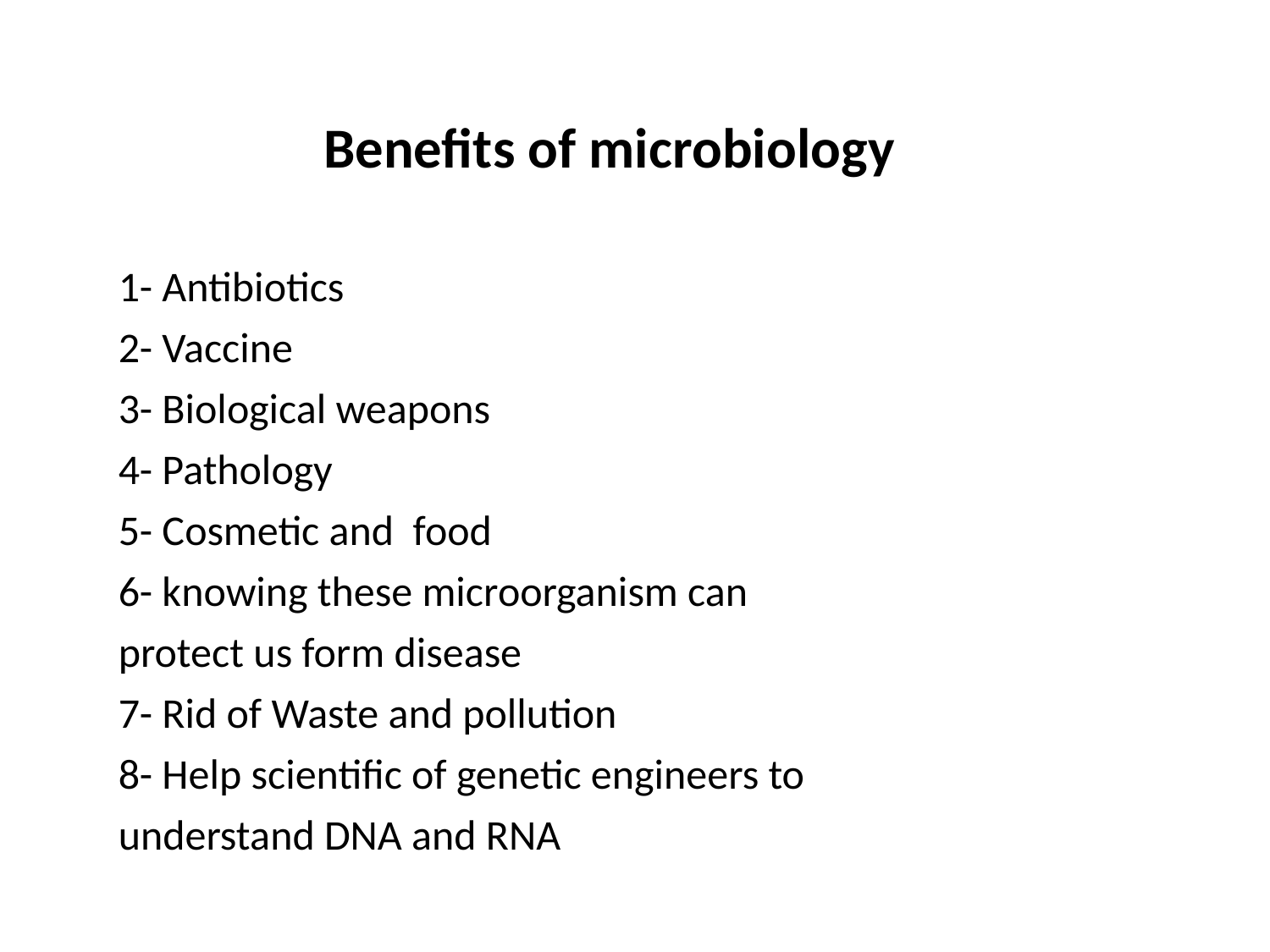

Benefits of microbiology
1- Antibiotics
2- Vaccine
3- Biological weapons
4- Pathology
5- Cosmetic and  food
6- knowing these microorganism can protect us form disease
7- Rid of Waste and pollution
8- Help scientific of genetic engineers to understand DNA and RNA